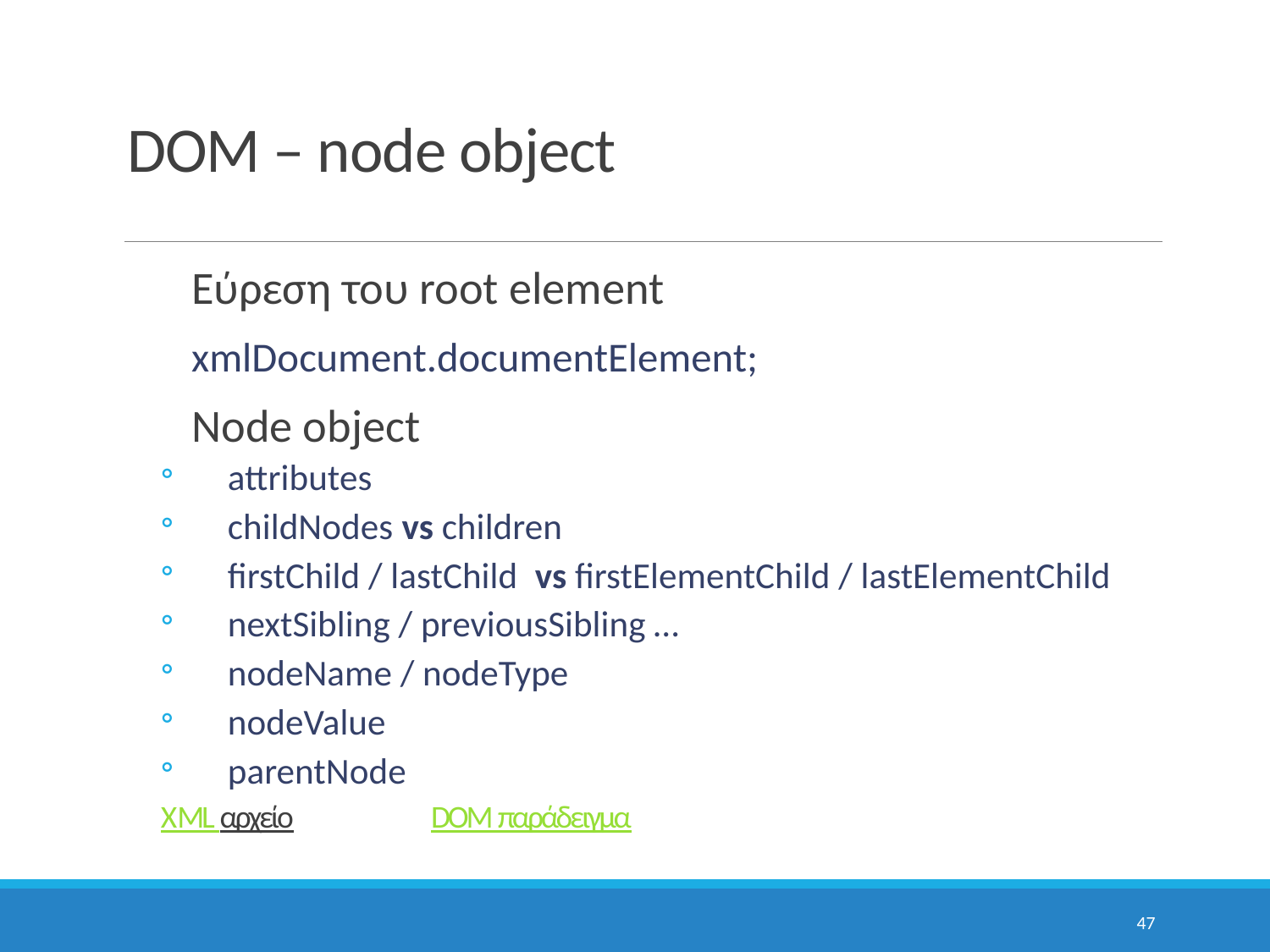

# DOM – node object
Εύρεση του root element
	xmlDocument.documentElement;
Node object
attributes
childNodes vs children
firstChild / lastChild  vs firstElementChild / lastElementChild
nextSibling / previousSibling …
nodeName / nodeType
nodeValue
parentNode
ΧML αρχείο   				                   DOM παράδειγμα
47